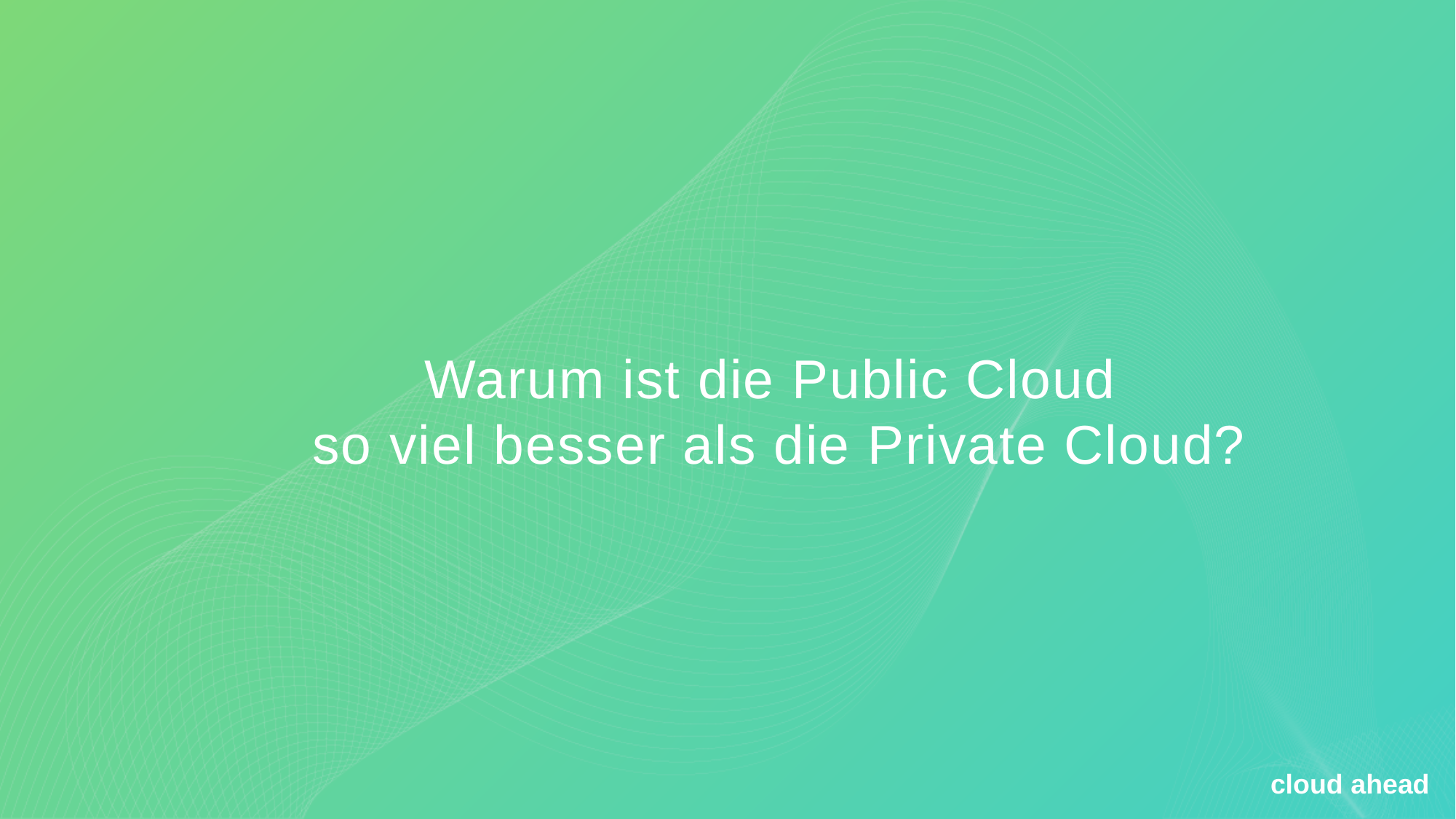

# Warum ist die Public Cloud so viel besser als die Private Cloud?